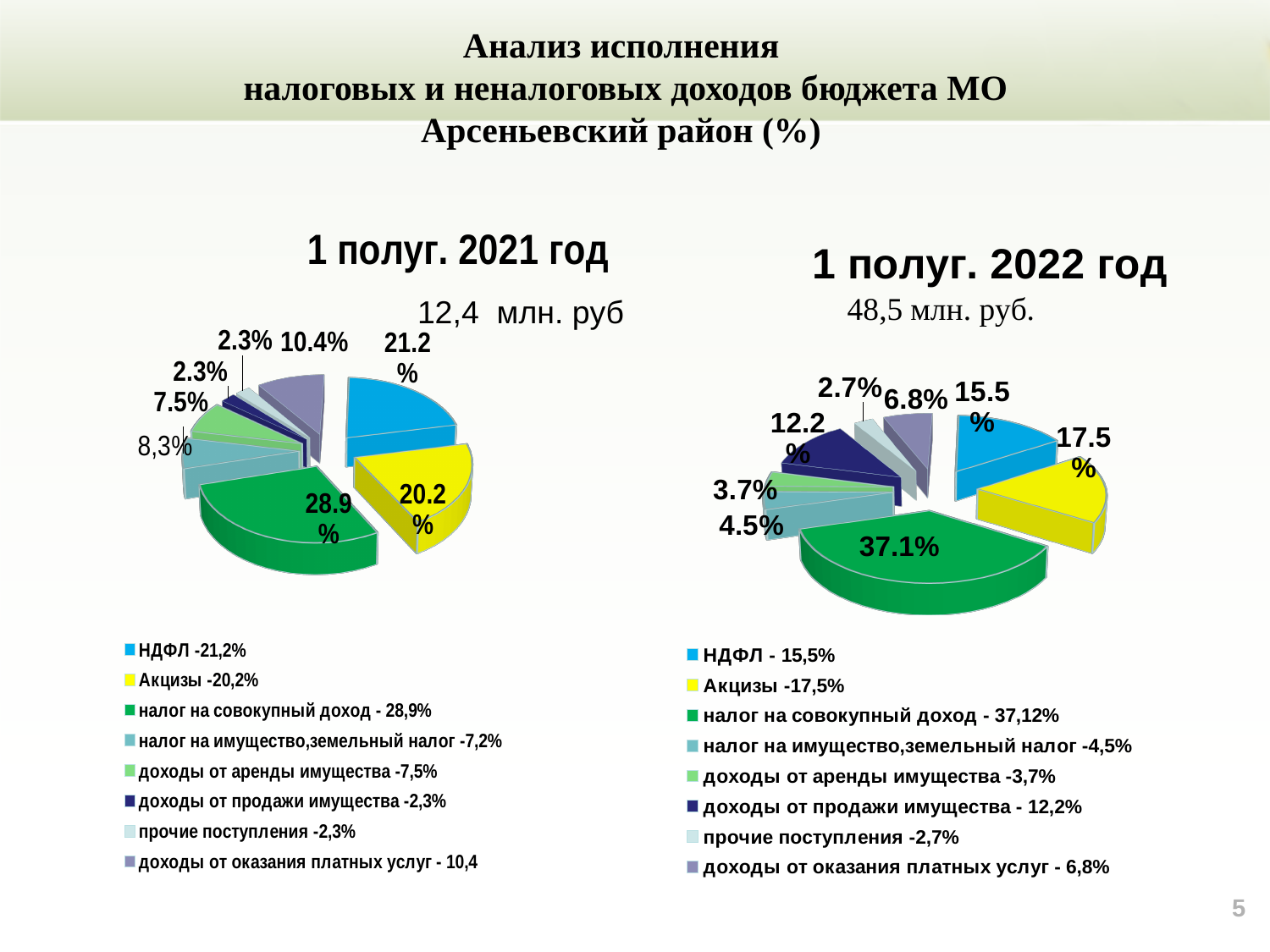

# Анализ исполнения налоговых и неналоговых доходов бюджета МО Арсеньевский район (%)

[unsupported chart]

[unsupported chart]

[unsupported chart]

12,4  млн. руб

5